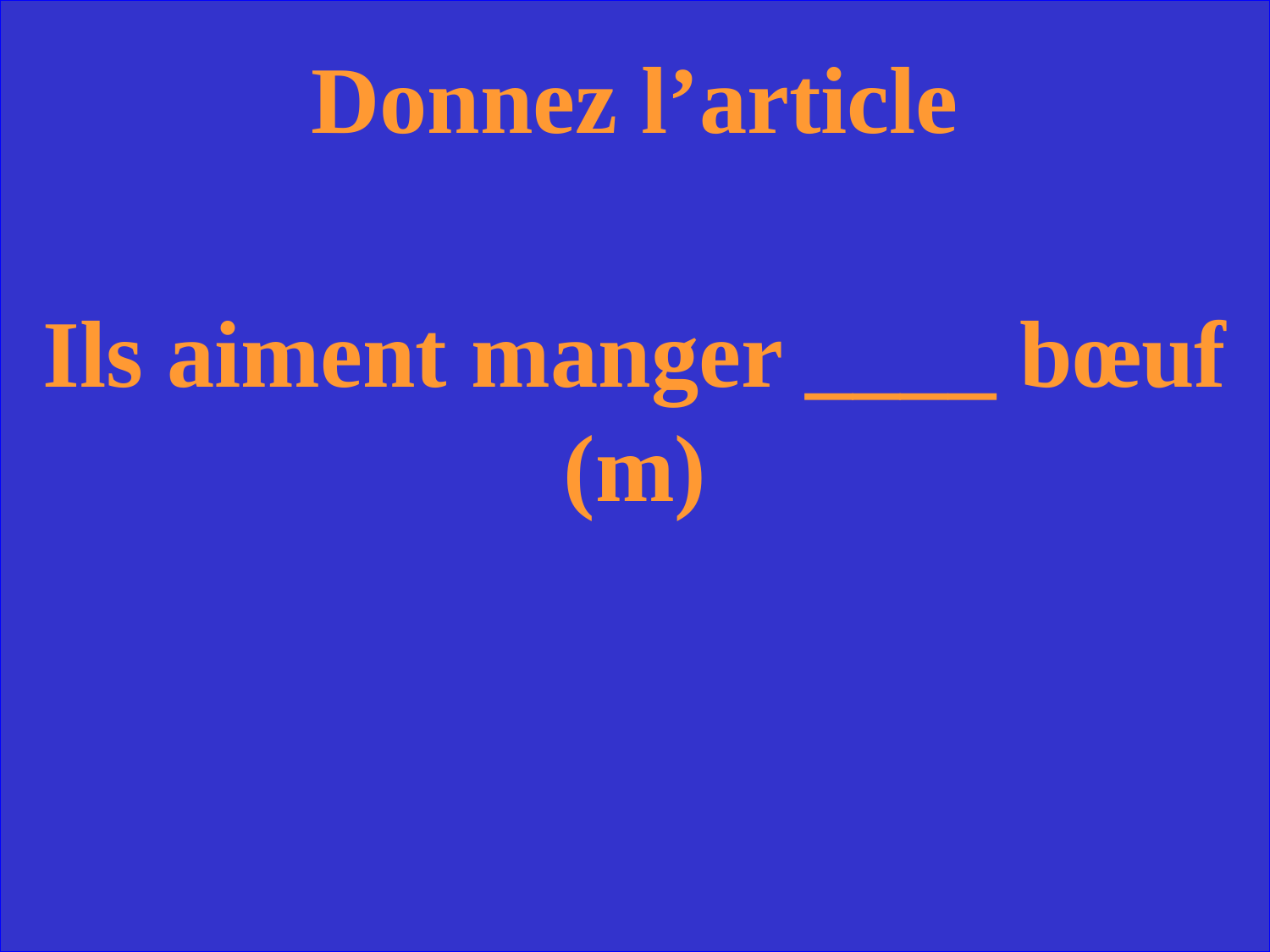

Donnez l’article
Ils aiment manger ____ bœuf (m)